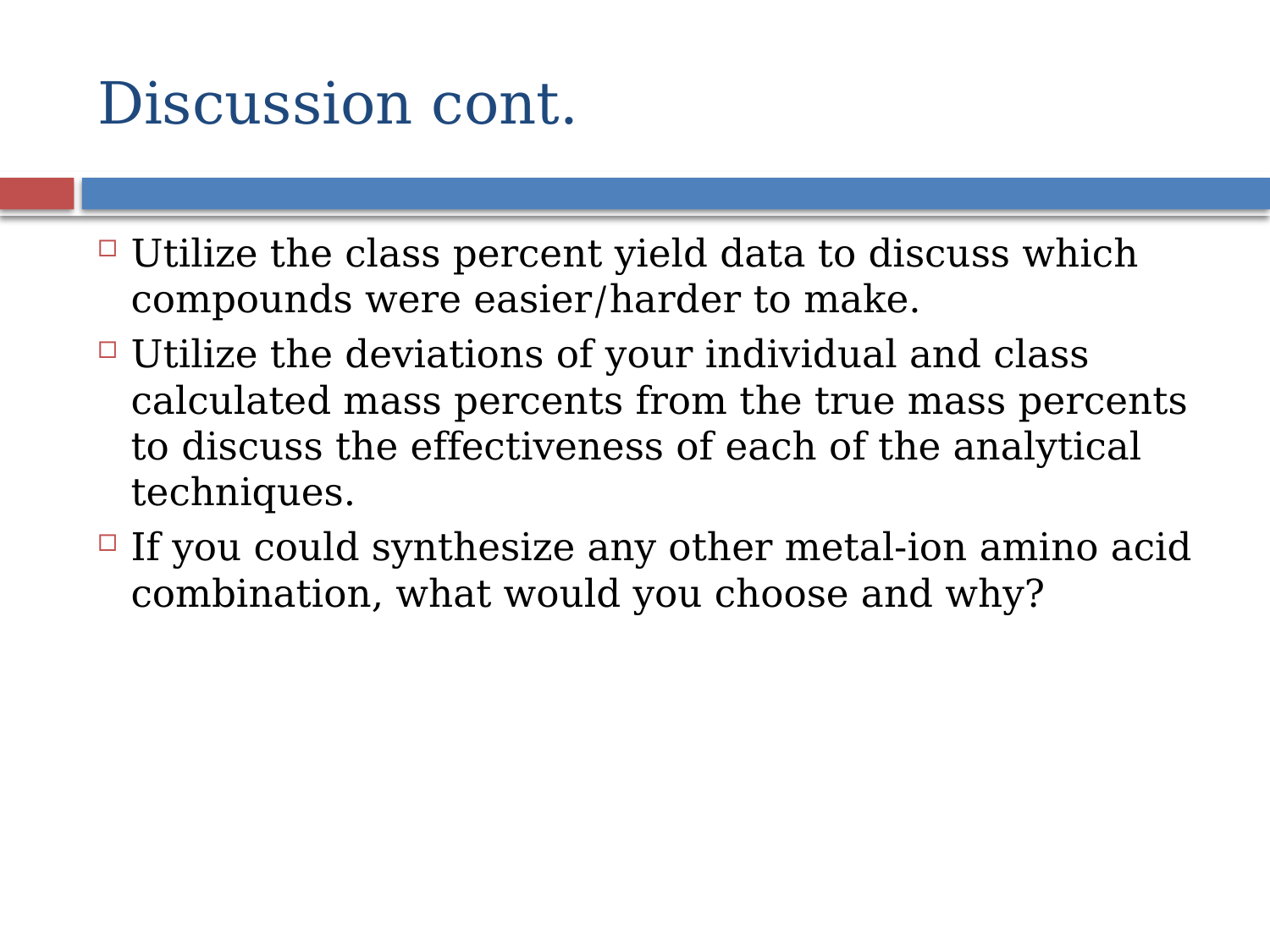

# Discussion cont.
Utilize the class percent yield data to discuss which compounds were easier/harder to make.
Utilize the deviations of your individual and class calculated mass percents from the true mass percents to discuss the effectiveness of each of the analytical techniques.
If you could synthesize any other metal-ion amino acid combination, what would you choose and why?